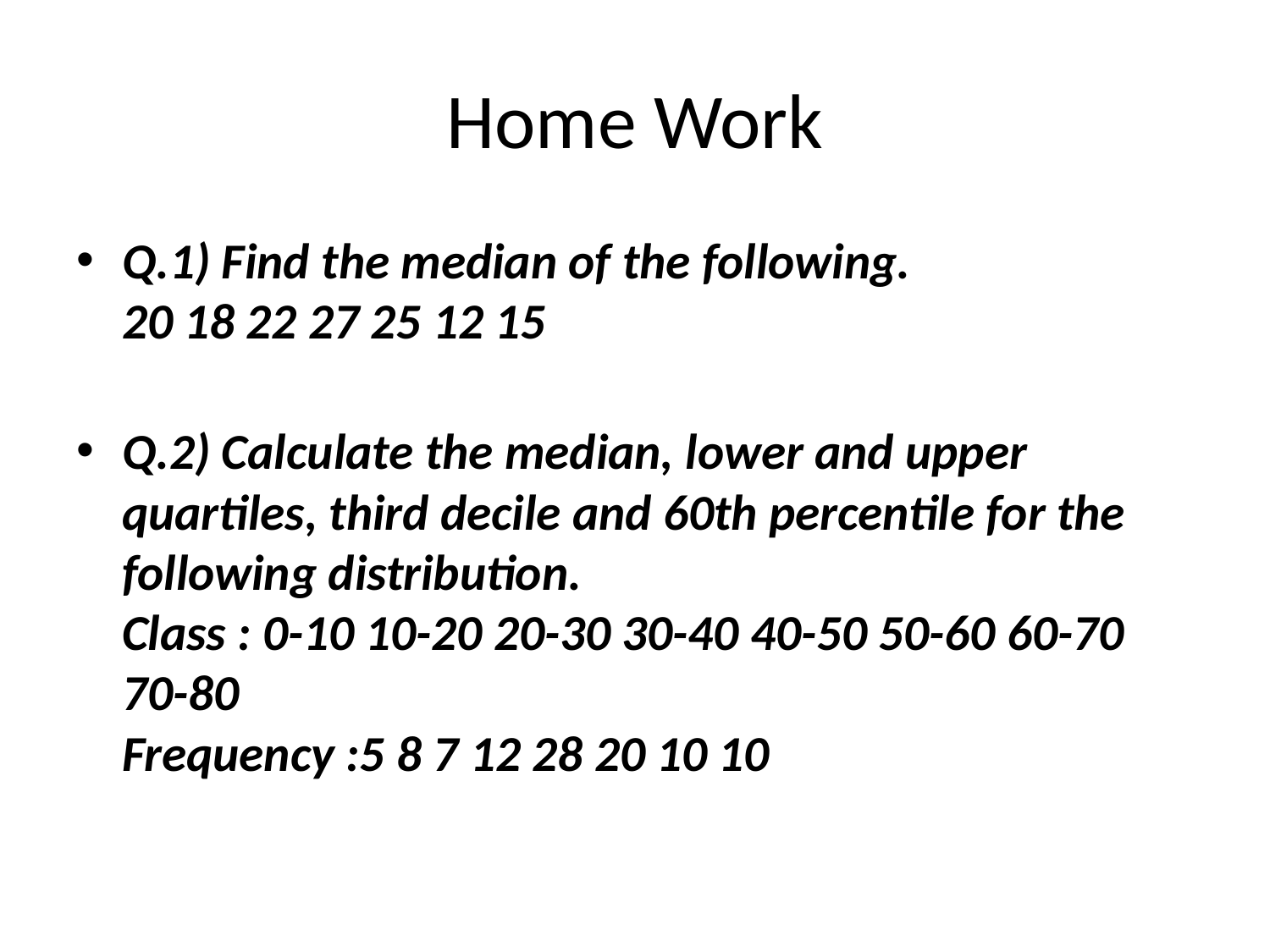

# Home Work
Q.1) Find the median of the following.
20 18 22 27 25 12 15
Q.2) Calculate the median, lower and upper quartiles, third decile and 60th percentile for the
following distribution.
Class : 0-10 10-20 20-30 30-40 40-50 50-60 60-70 70-80
Frequency :5 8 7 12 28 20 10 10